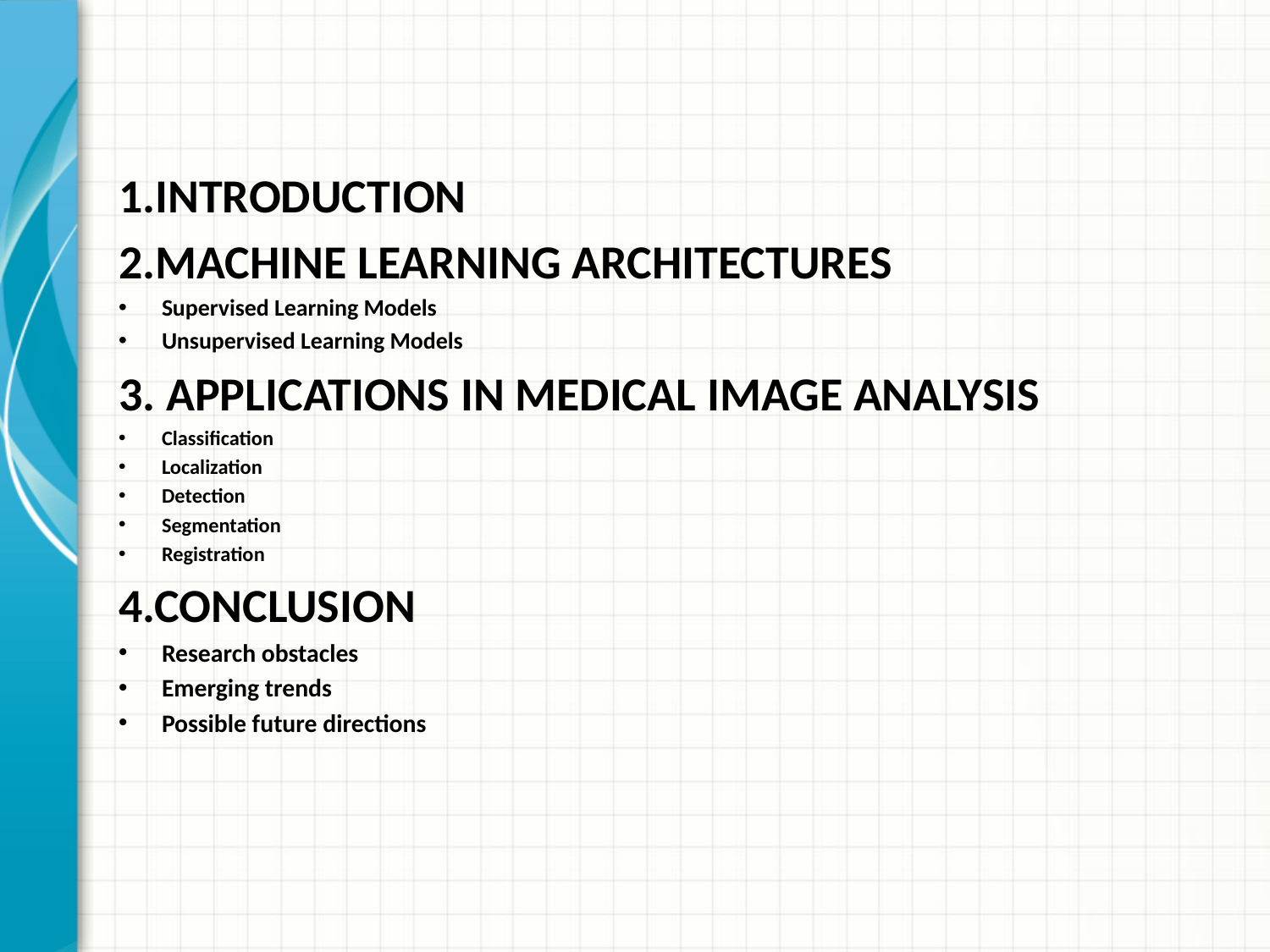

1.INTRODUCTION
2.MACHINE LEARNING ARCHITECTURES
Supervised Learning Models
Unsupervised Learning Models
3. APPLICATIONS IN MEDICAL IMAGE ANALYSIS
Classification
Localization
Detection
Segmentation
Registration
4.CONCLUSION
Research obstacles
Emerging trends
Possible future directions